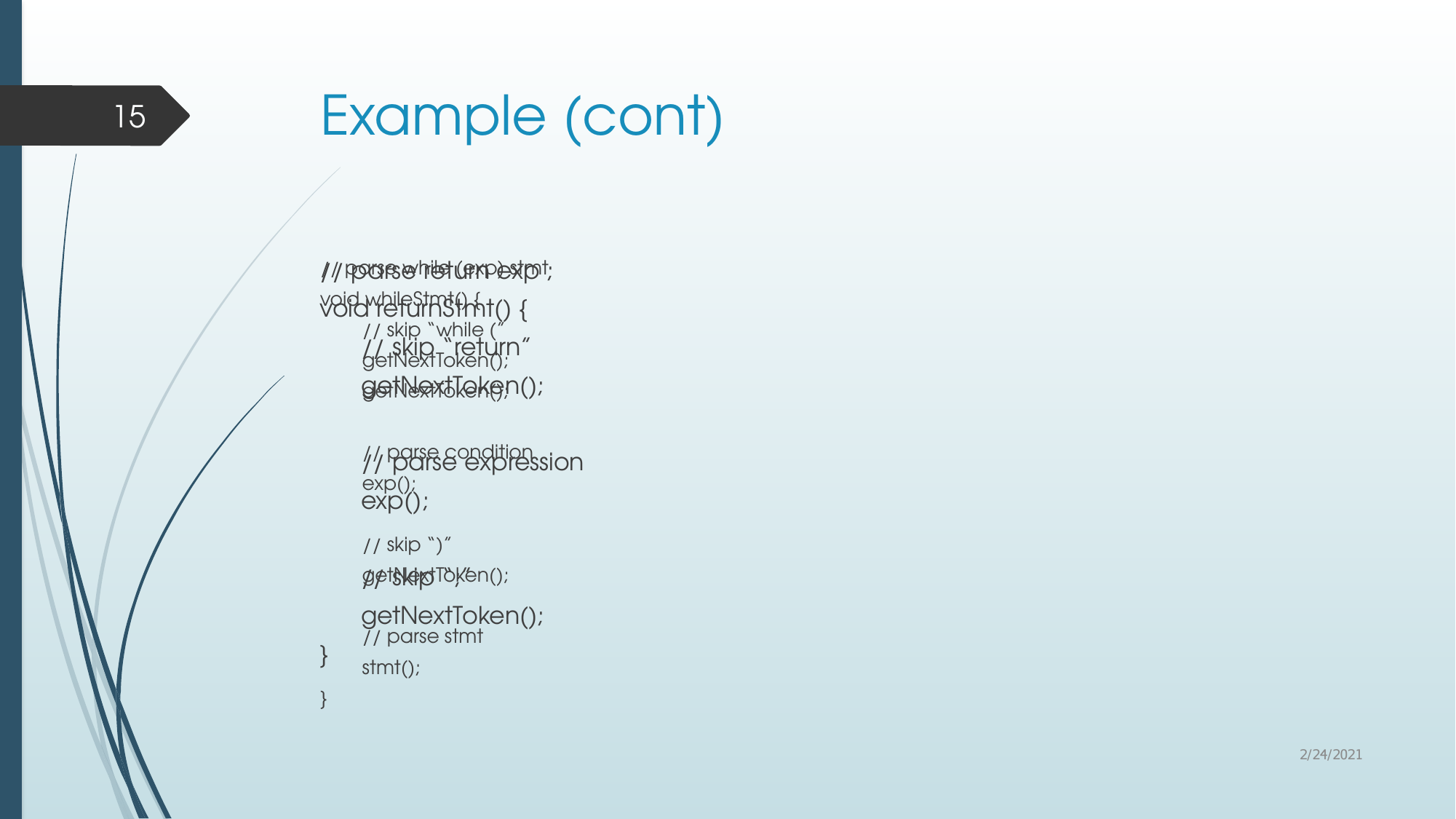

# Example (cont)
15
// parse return exp ;
void returnStmt() {
	// skip “return”
	getNextToken();

	// parse expression
	exp();

	// skip “;”
	getNextToken();
}

// parse while (exp) stmt
void whileStmt() {
	// skip “while (”
	getNextToken();
	getNextToken();

	// parse condition
	exp();

	// skip “)”
	getNextToken();

	// parse stmt
	stmt();
}
2/24/2021